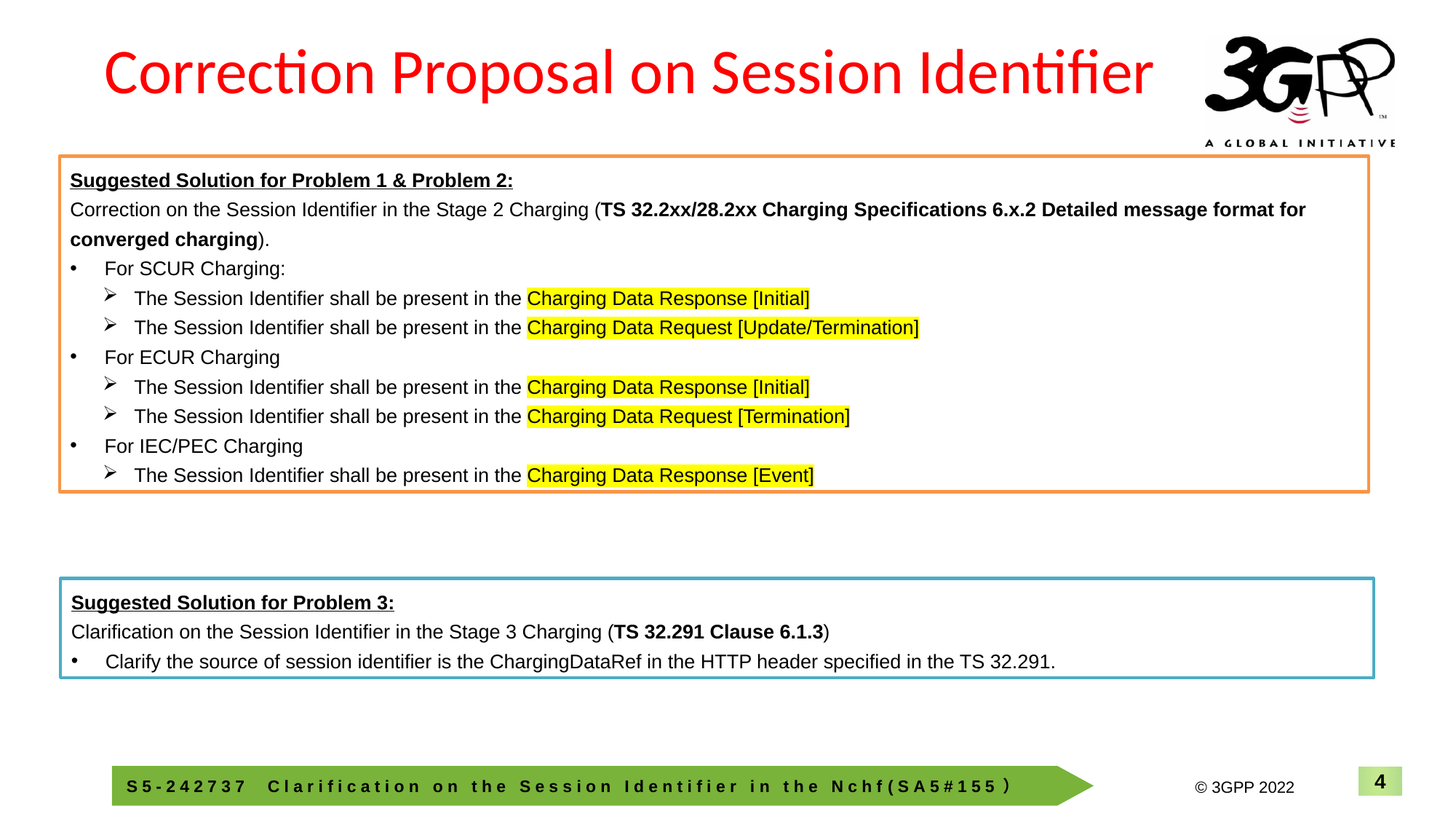

# Correction Proposal on Session Identifier
Suggested Solution for Problem 1 & Problem 2:
Correction on the Session Identifier in the Stage 2 Charging (TS 32.2xx/28.2xx Charging Specifications 6.x.2 Detailed message format for converged charging).
For SCUR Charging:
The Session Identifier shall be present in the Charging Data Response [Initial]
The Session Identifier shall be present in the Charging Data Request [Update/Termination]
For ECUR Charging
The Session Identifier shall be present in the Charging Data Response [Initial]
The Session Identifier shall be present in the Charging Data Request [Termination]
For IEC/PEC Charging
The Session Identifier shall be present in the Charging Data Response [Event]
Suggested Solution for Problem 3:
Clarification on the Session Identifier in the Stage 3 Charging (TS 32.291 Clause 6.1.3)
Clarify the source of session identifier is the ChargingDataRef in the HTTP header specified in the TS 32.291.